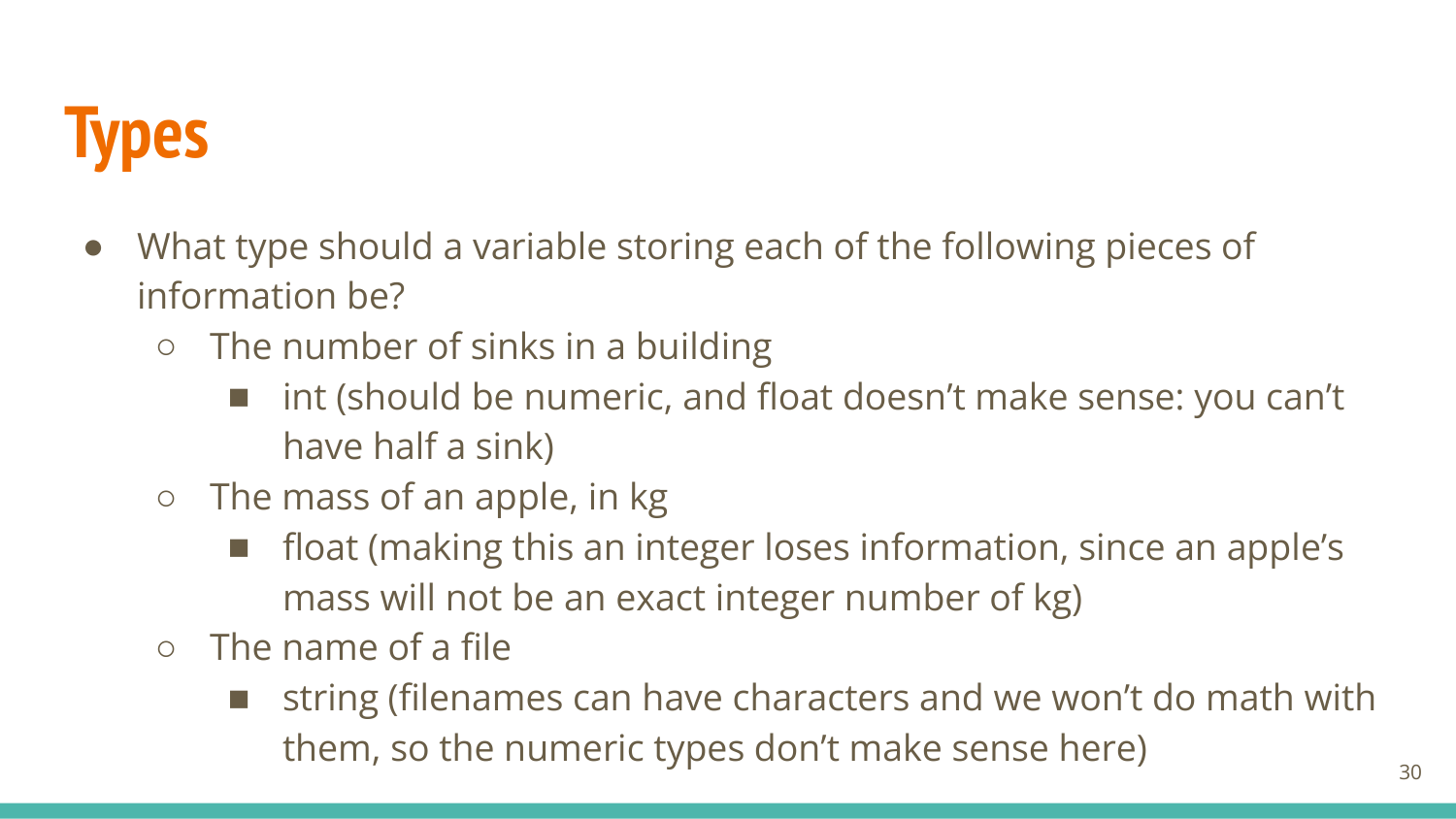

# Types
What type should a variable storing each of the following pieces of information be?
The number of sinks in a building
int (should be numeric, and float doesn’t make sense: you can’t have half a sink)
The mass of an apple, in kg
float (making this an integer loses information, since an apple’s mass will not be an exact integer number of kg)
The name of a file
string (filenames can have characters and we won’t do math with them, so the numeric types don’t make sense here)
30